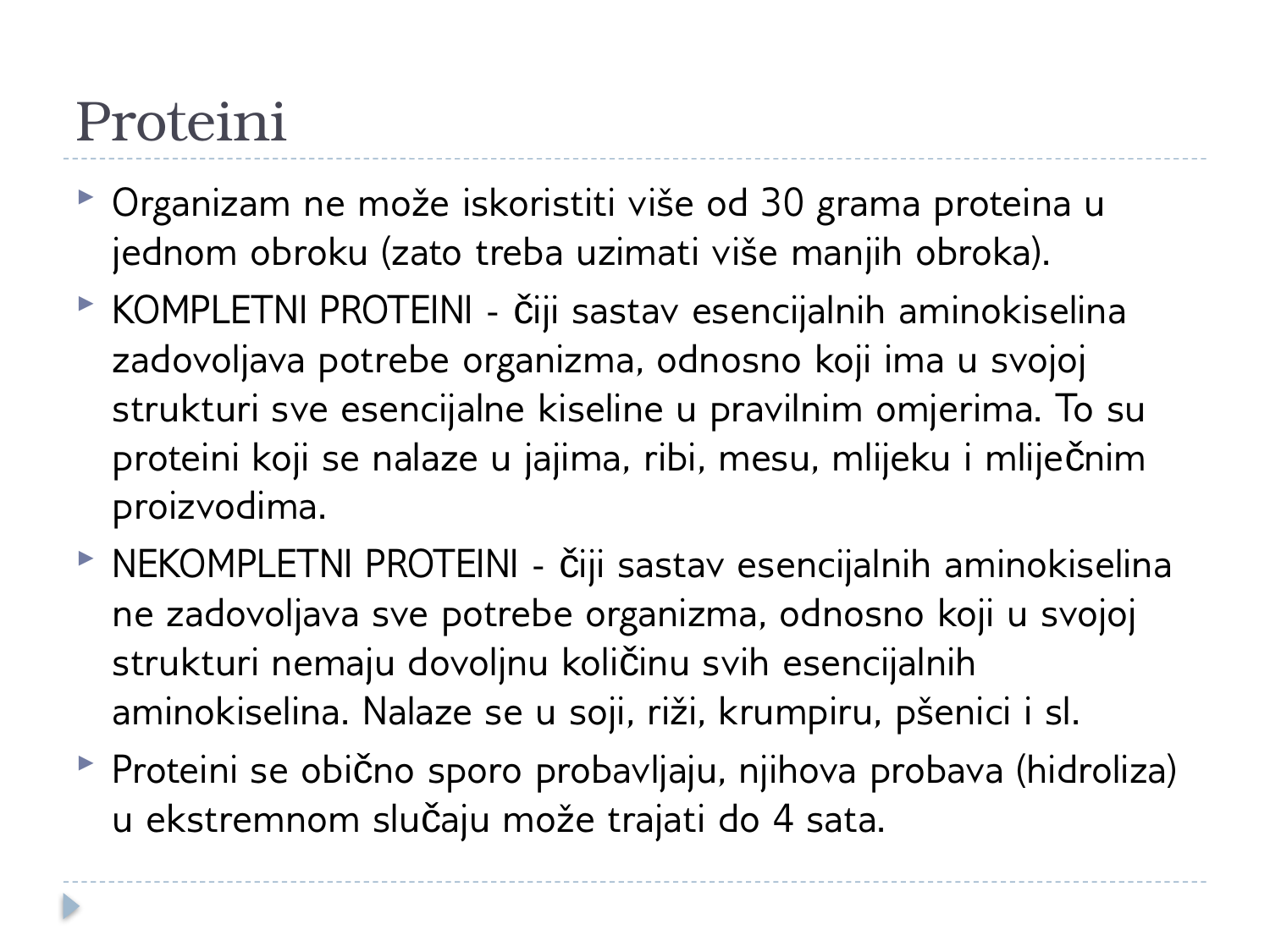

# Proteini
Organizam ne može iskoristiti više od 30 grama proteina u jednom obroku (zato treba uzimati više manjih obroka).
KOMPLETNI PROTEINI - čiji sastav esencijalnih aminokiselina zadovoljava potrebe organizma, odnosno koji ima u svojoj strukturi sve esencijalne kiseline u pravilnim omjerima. To su proteini koji se nalaze u jajima, ribi, mesu, mlijeku i mliječnim proizvodima.
NEKOMPLETNI PROTEINI - čiji sastav esencijalnih aminokiselina ne zadovoljava sve potrebe organizma, odnosno koji u svojoj strukturi nemaju dovoljnu količinu svih esencijalnih aminokiselina. Nalaze se u soji, riži, krumpiru, pšenici i sl.
Proteini se obično sporo probavljaju, njihova probava (hidroliza) u ekstremnom slučaju može trajati do 4 sata.